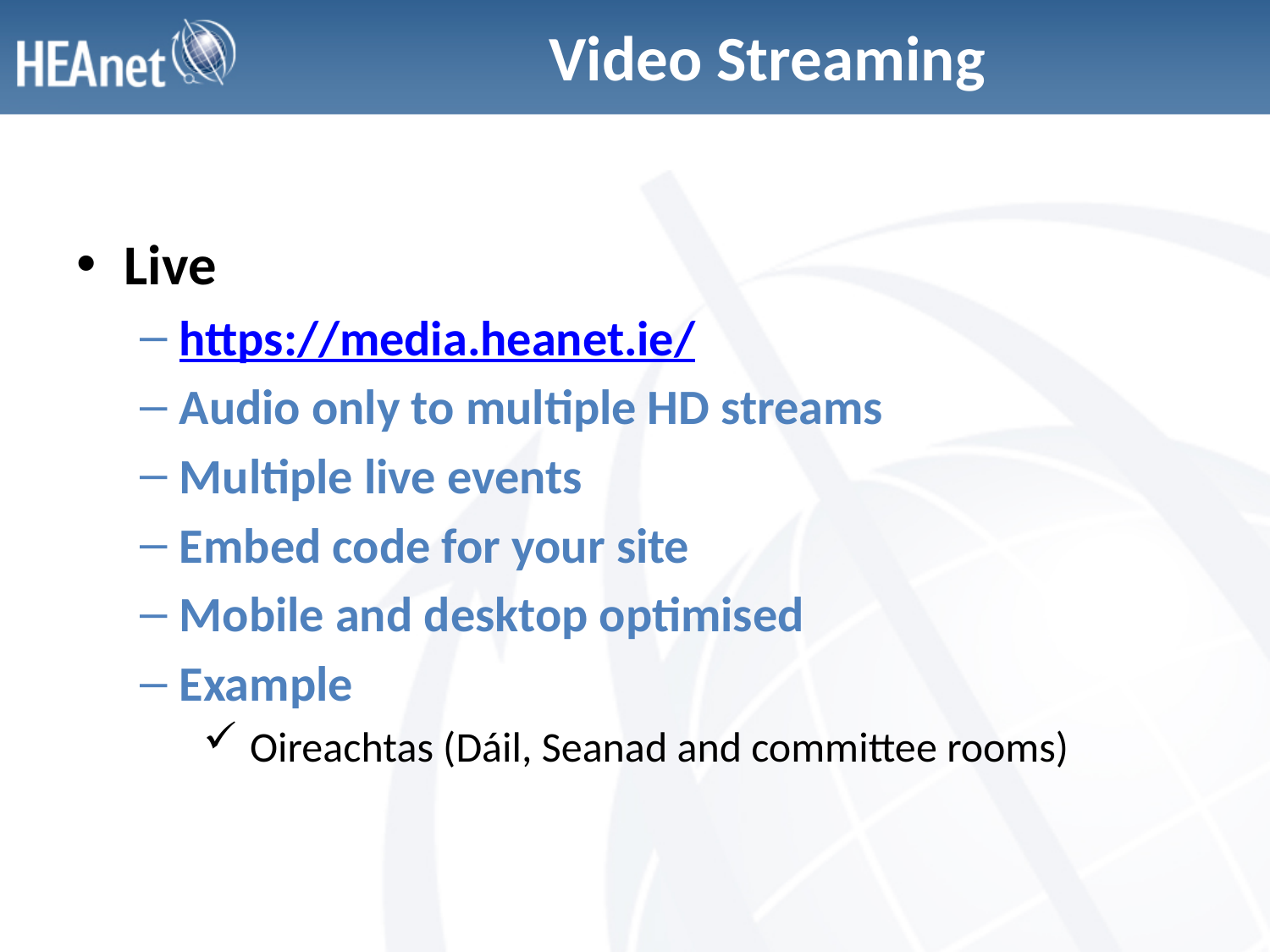

# Video Streaming
Live
https://media.heanet.ie/
Audio only to multiple HD streams
Multiple live events
Embed code for your site
Mobile and desktop optimised
Example
Oireachtas (Dáil, Seanad and committee rooms)